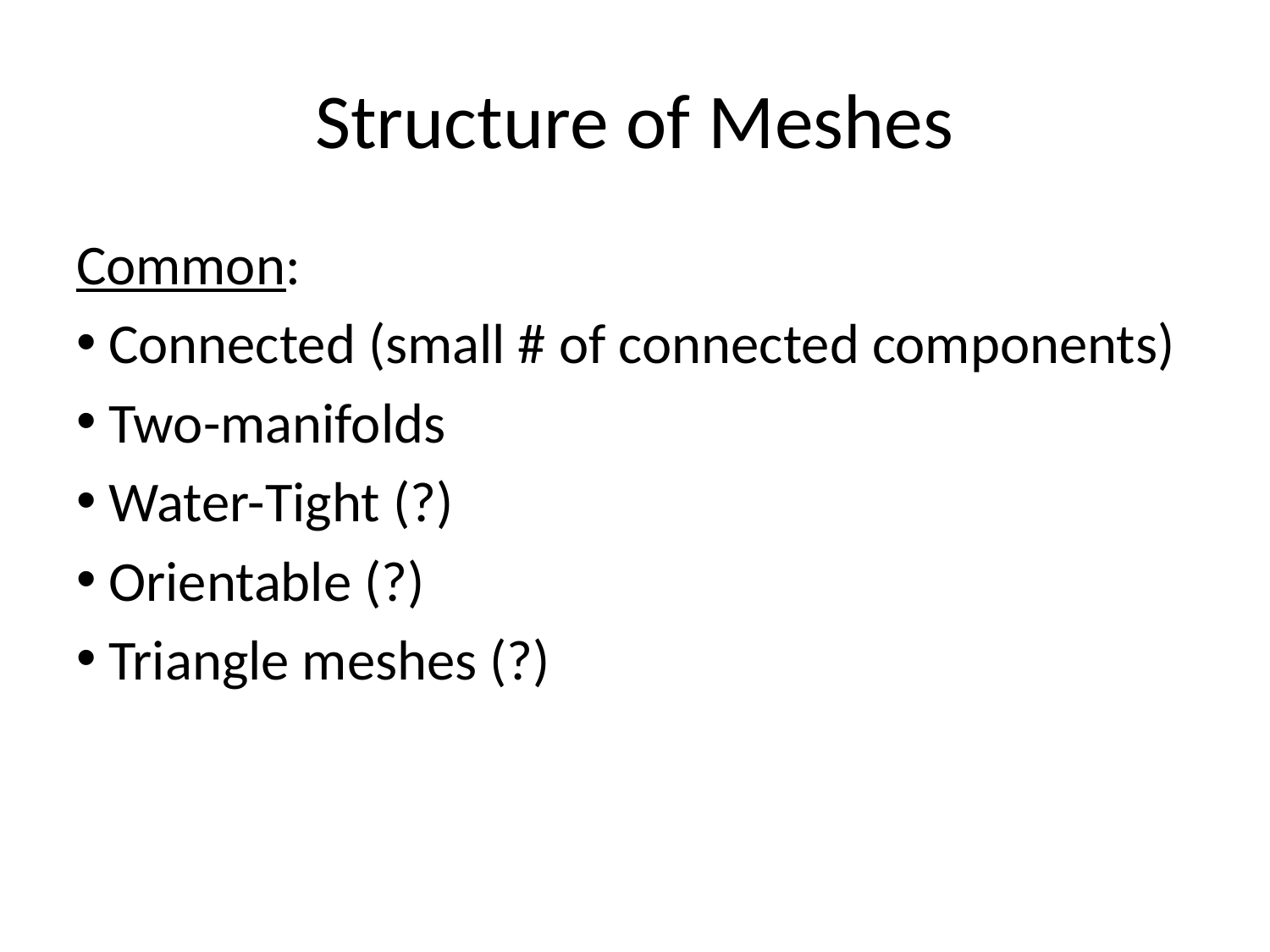

# Structure of Meshes
Common:
Connected (small # of connected components)
Two-manifolds
Water-Tight (?)
Orientable (?)
Triangle meshes (?)